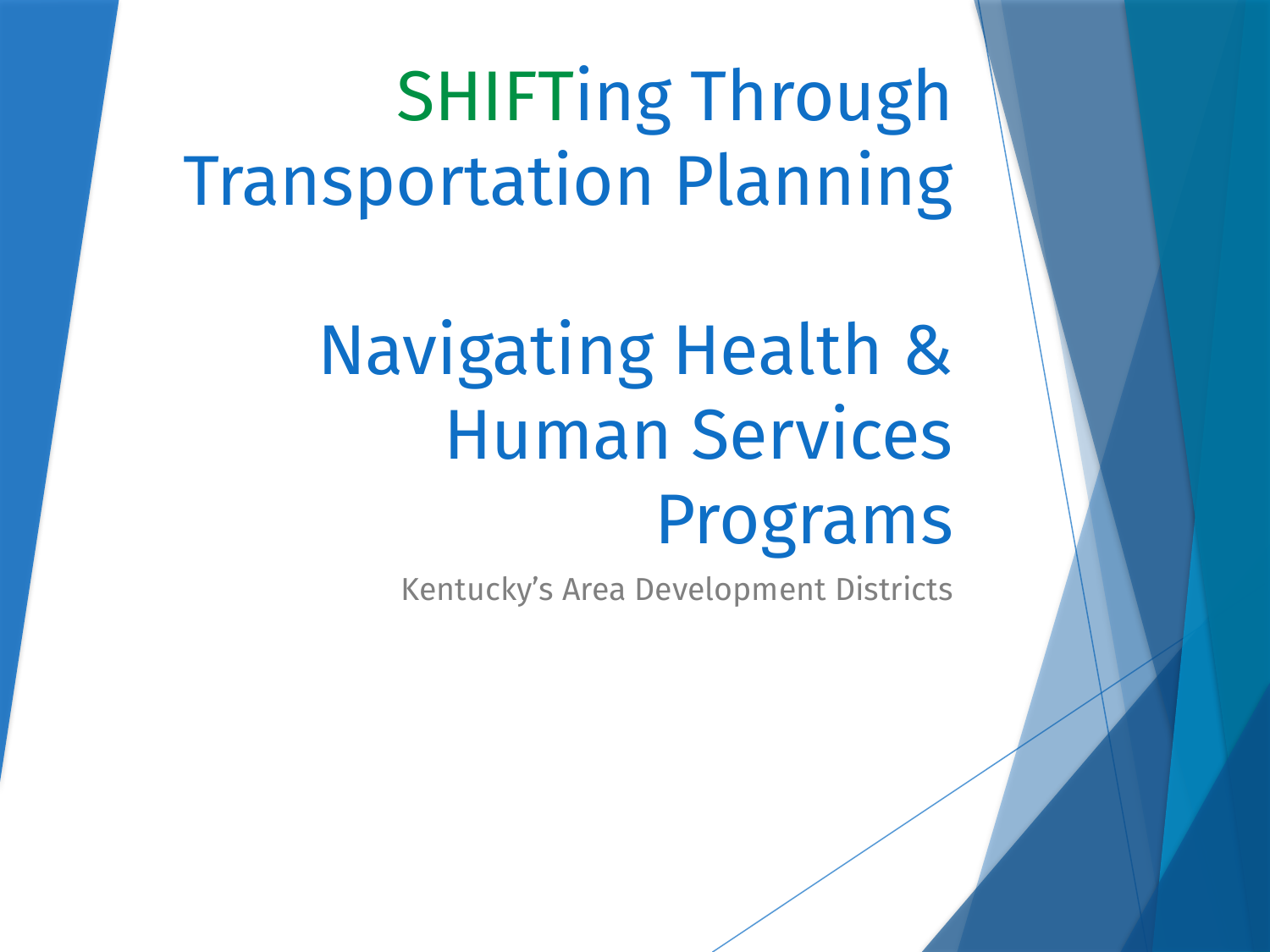

# SHIFTing Through Transportation Planning Navigating Health & Human Services Programs
Kentucky’s Area Development Districts